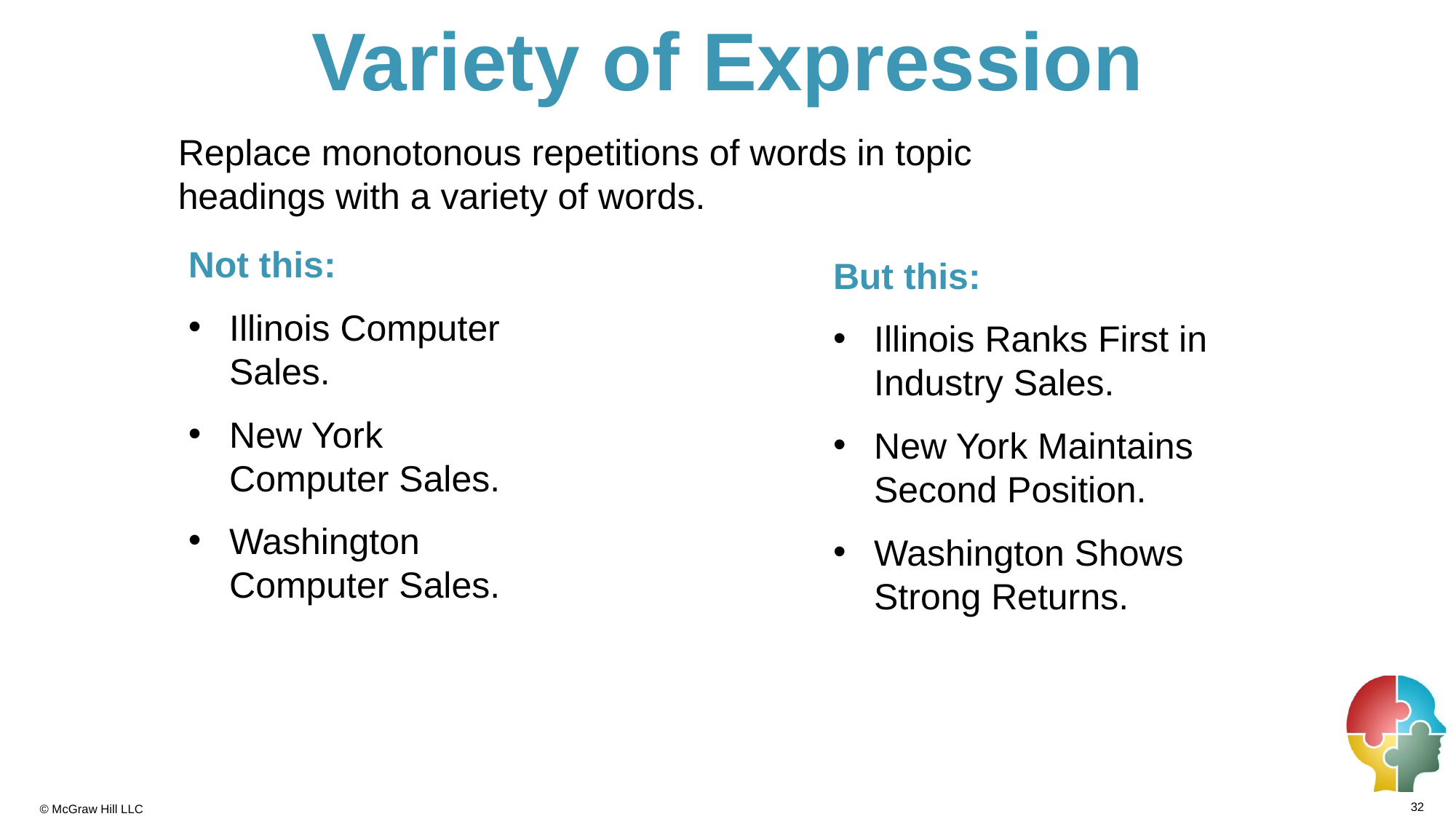

# Variety of Expression
Replace monotonous repetitions of words in topic headings with a variety of words.
Not this:
Illinois Computer Sales.
New York Computer Sales.
Washington Computer Sales.
But this:
Illinois Ranks First in Industry Sales.
New York Maintains Second Position.
Washington Shows Strong Returns.
32